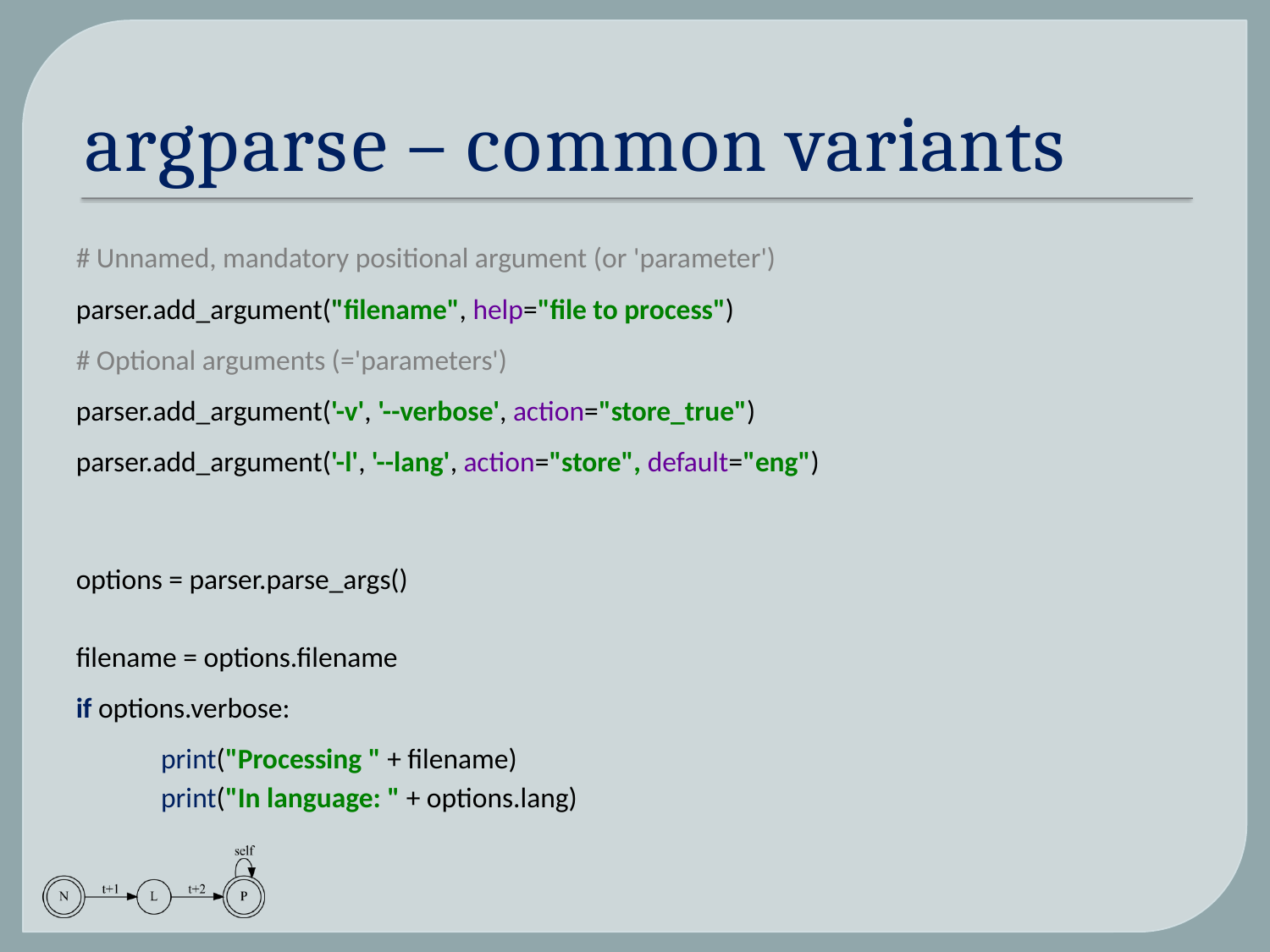

# argparse – common variants
# Unnamed, mandatory positional argument (or 'parameter')
parser.add_argument("filename", help="file to process")
# Optional arguments (='parameters')
parser.add_argument('-v', '--verbose', action="store_true")
parser.add_argument('-l', '--lang', action="store", default="eng")
options = parser.parse_args()
filename = options.filename
if options.verbose:
	print("Processing " + filename)
	print("In language: " + options.lang)